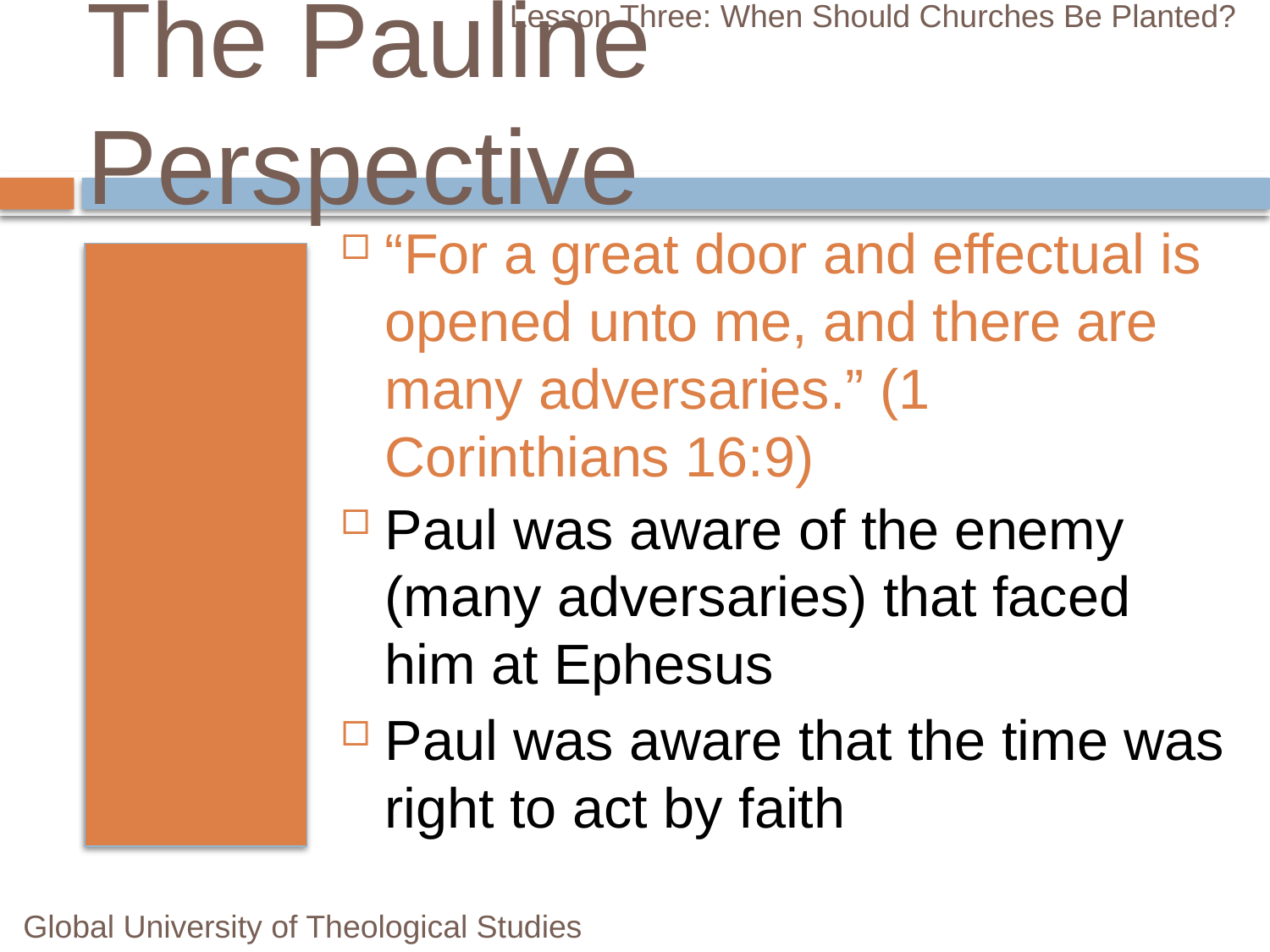

Lesson Three: When Should Churches Be Planted?
# The Pauline Perspective
“For a great door and effectual is opened unto me, and there are many adversaries.” (1 Corinthians 16:9)

Paul was aware of the enemy (many adversaries) that faced him at Ephesus
Paul was aware that the time was right to act by faith
Global University of Theological Studies